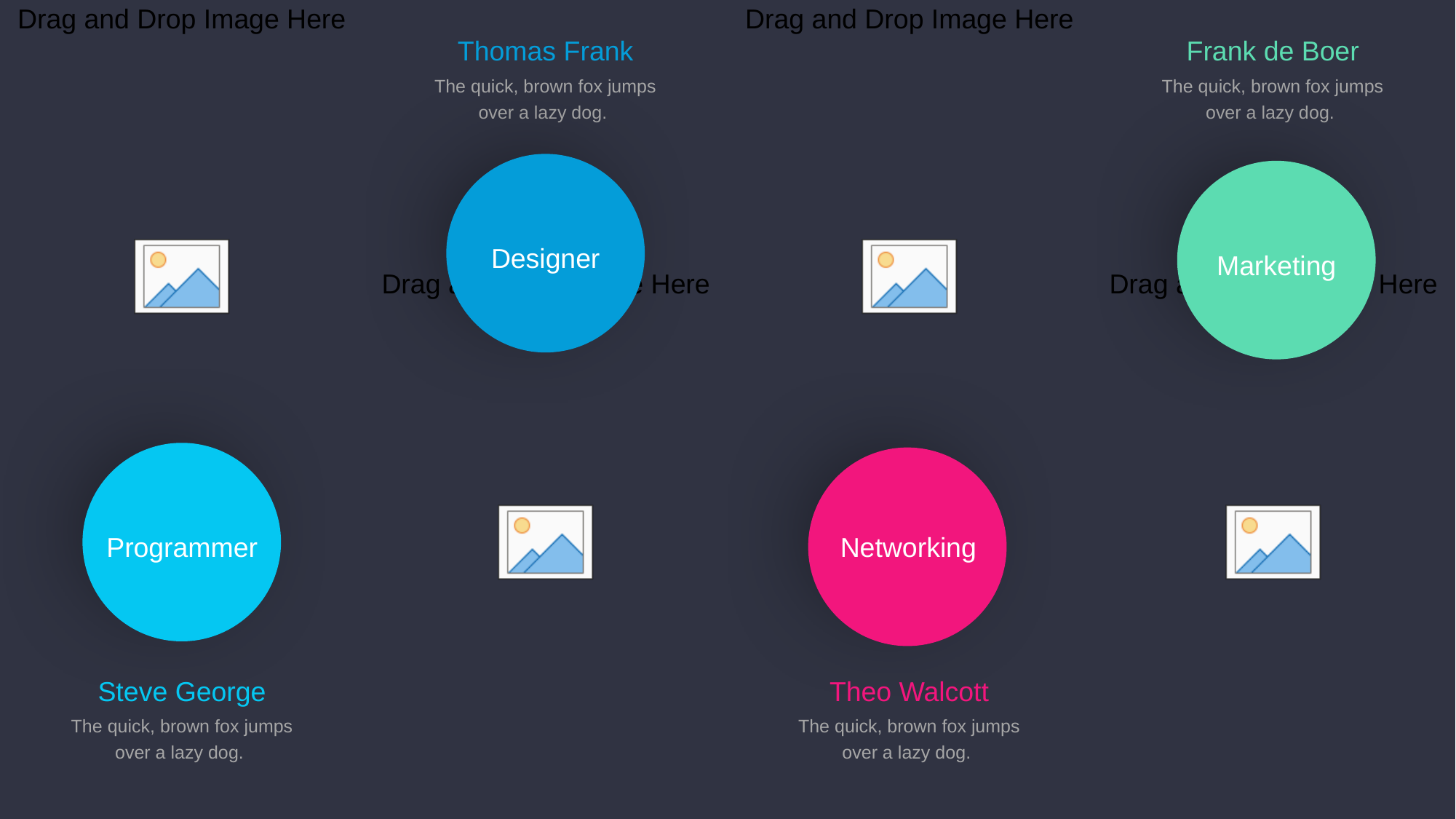

Thomas Frank
Frank de Boer
The quick, brown fox jumps over a lazy dog.
The quick, brown fox jumps over a lazy dog.

Designer
Marketing

Programmer
Networking
Steve George
Theo Walcott
The quick, brown fox jumps over a lazy dog.
The quick, brown fox jumps over a lazy dog.